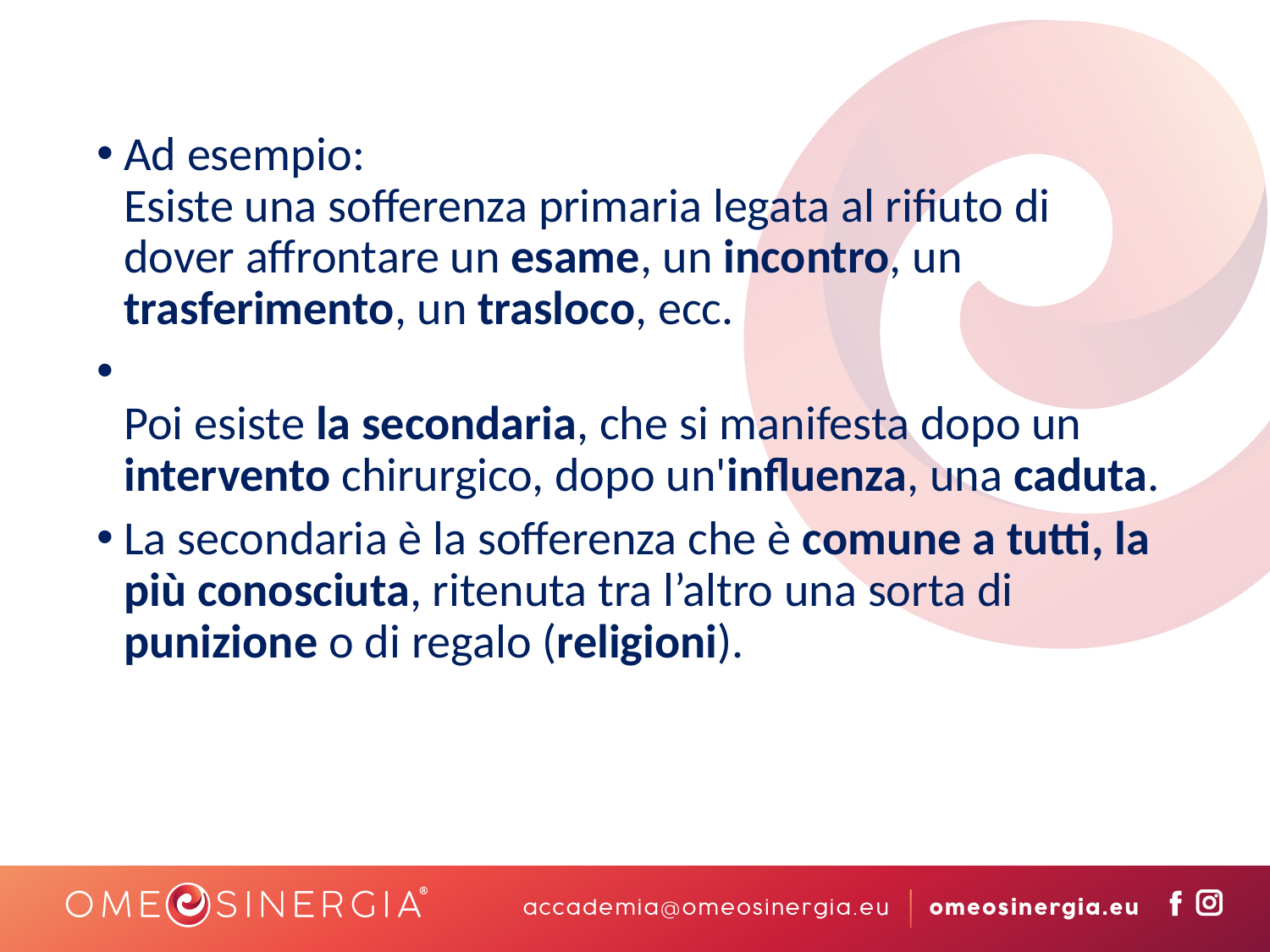

Ad esempio:
Esiste una sofferenza primaria legata al rifiuto di dover affrontare un esame, un incontro, un trasferimento, un trasloco, ecc.
Poi esiste la secondaria, che si manifesta dopo un intervento chirurgico, dopo un'influenza, una caduta.
La secondaria è la sofferenza che è comune a tutti, la più conosciuta, ritenuta tra l’altro una sorta di punizione o di regalo (religioni).